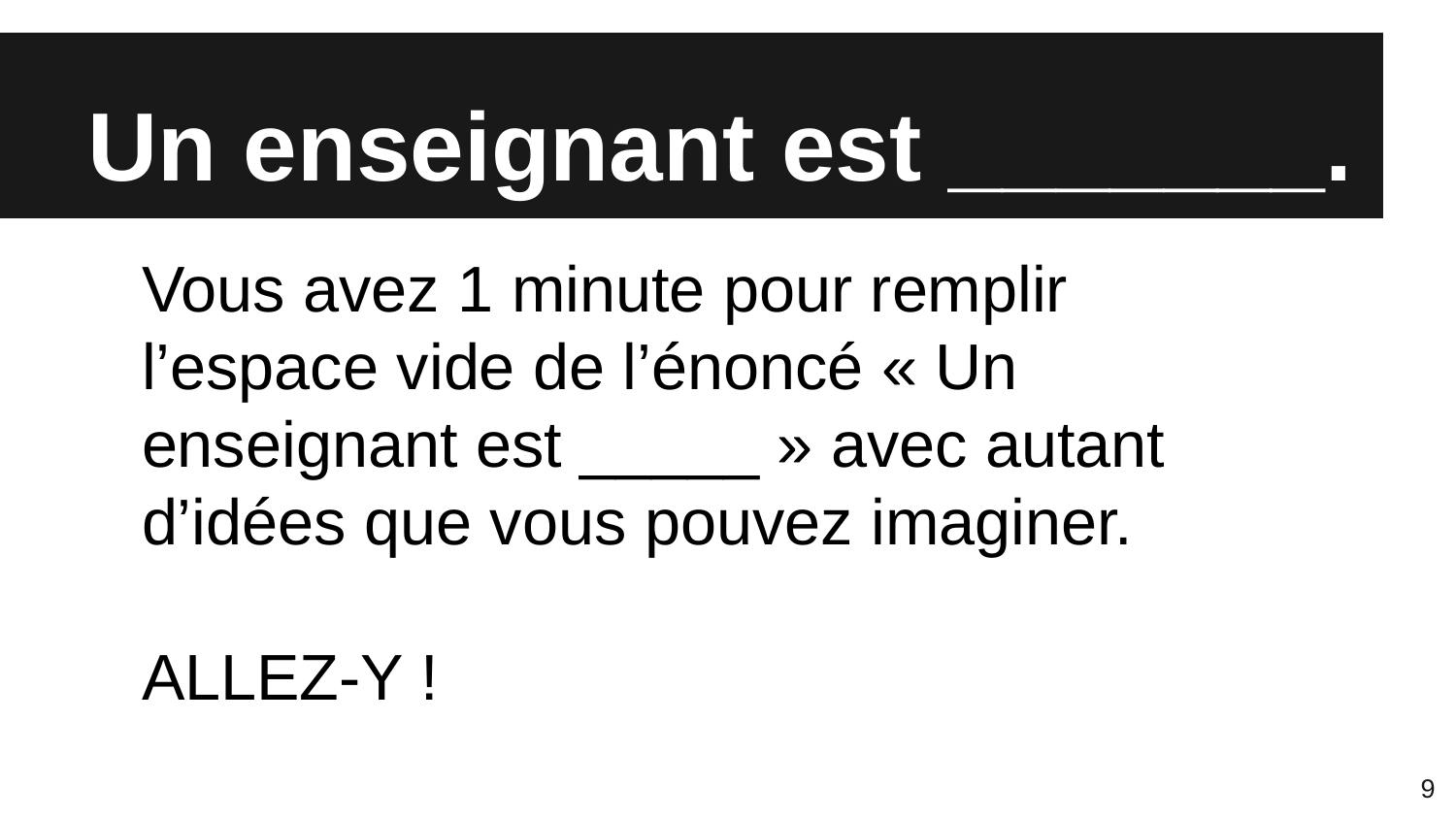

# Un enseignant est _______.
Vous avez 1 minute pour remplir l’espace vide de l’énoncé « Un enseignant est _____ » avec autant d’idées que vous pouvez imaginer.

ALLEZ-Y !
9